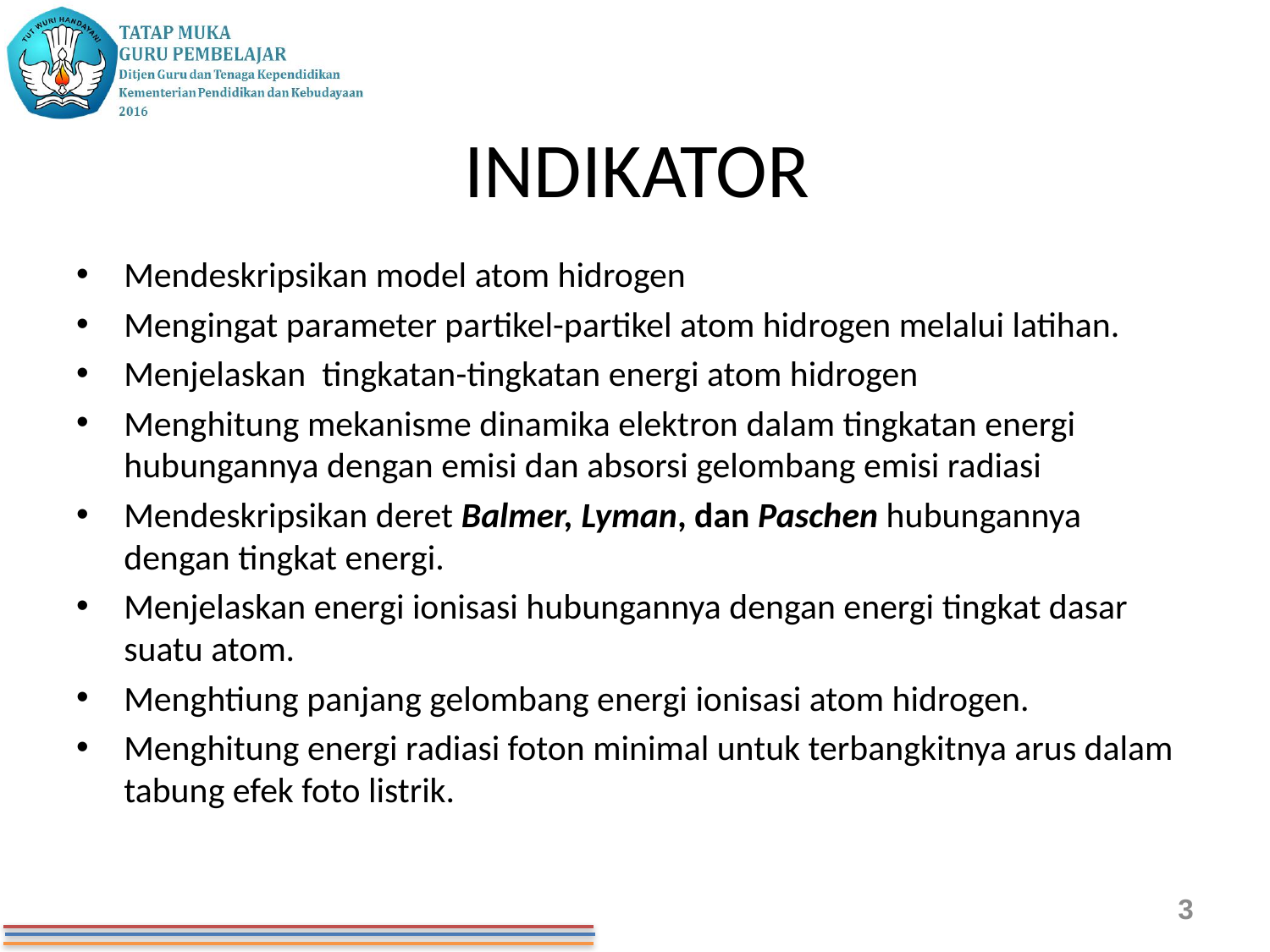

# INDIKATOR
Mendeskripsikan model atom hidrogen
Mengingat parameter partikel-partikel atom hidrogen melalui latihan.
Menjelaskan  tingkatan-tingkatan energi atom hidrogen
Menghitung mekanisme dinamika elektron dalam tingkatan energi hubungannya dengan emisi dan absorsi gelombang emisi radiasi
Mendeskripsikan deret Balmer, Lyman, dan Paschen hubungannya dengan tingkat energi.
Menjelaskan energi ionisasi hubungannya dengan energi tingkat dasar suatu atom.
Menghtiung panjang gelombang energi ionisasi atom hidrogen.
Menghitung energi radiasi foton minimal untuk terbangkitnya arus dalam tabung efek foto listrik.
3